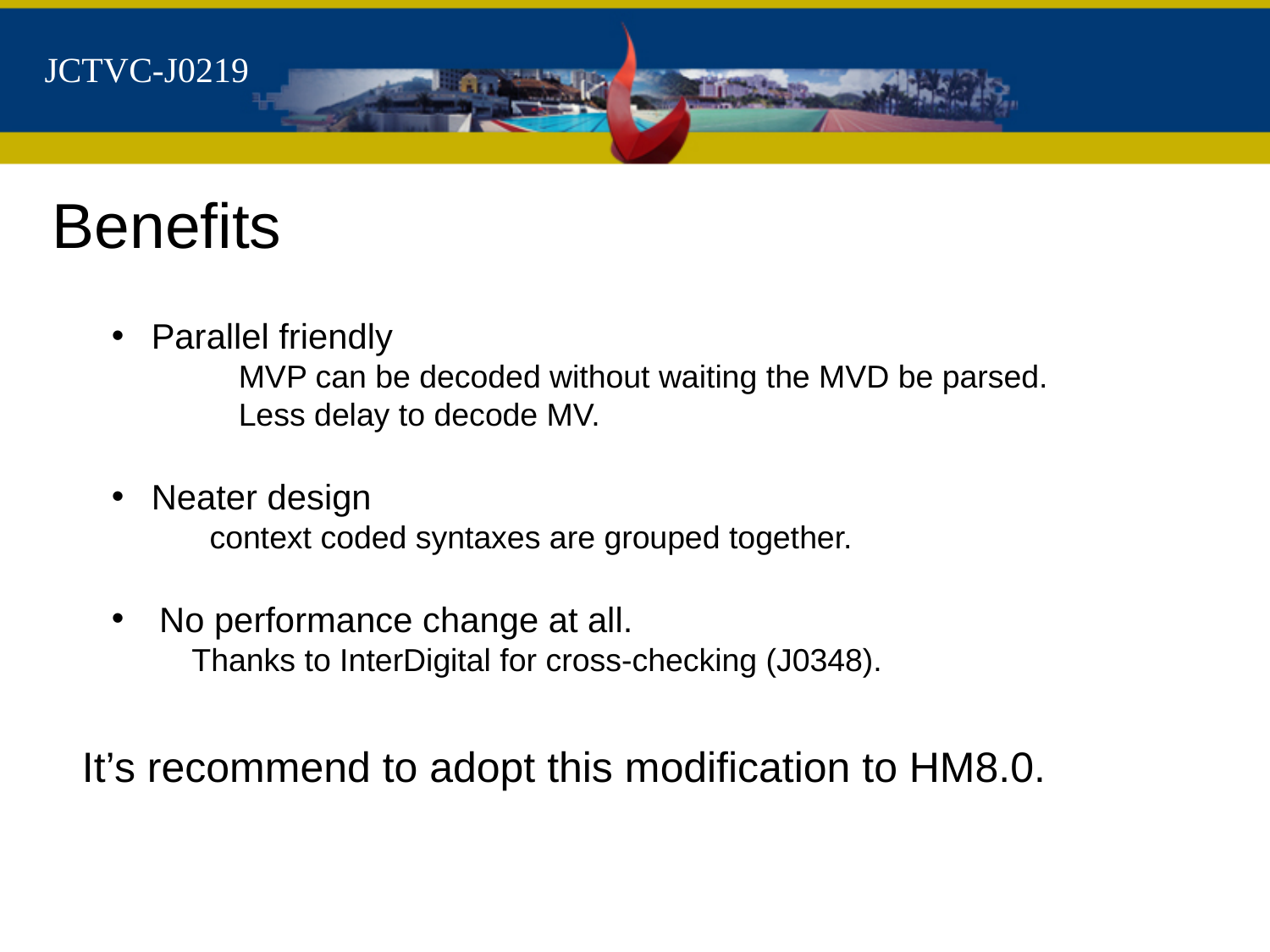

# JCTVC-J0219
Benefits
Parallel friendly
	MVP can be decoded without waiting the MVD be parsed. 	Less delay to decode MV.

Neater design
           context coded syntaxes are grouped together.

No performance change at all.
         Thanks to InterDigital for cross-checking (J0348).
It’s recommend to adopt this modification to HM8.0.